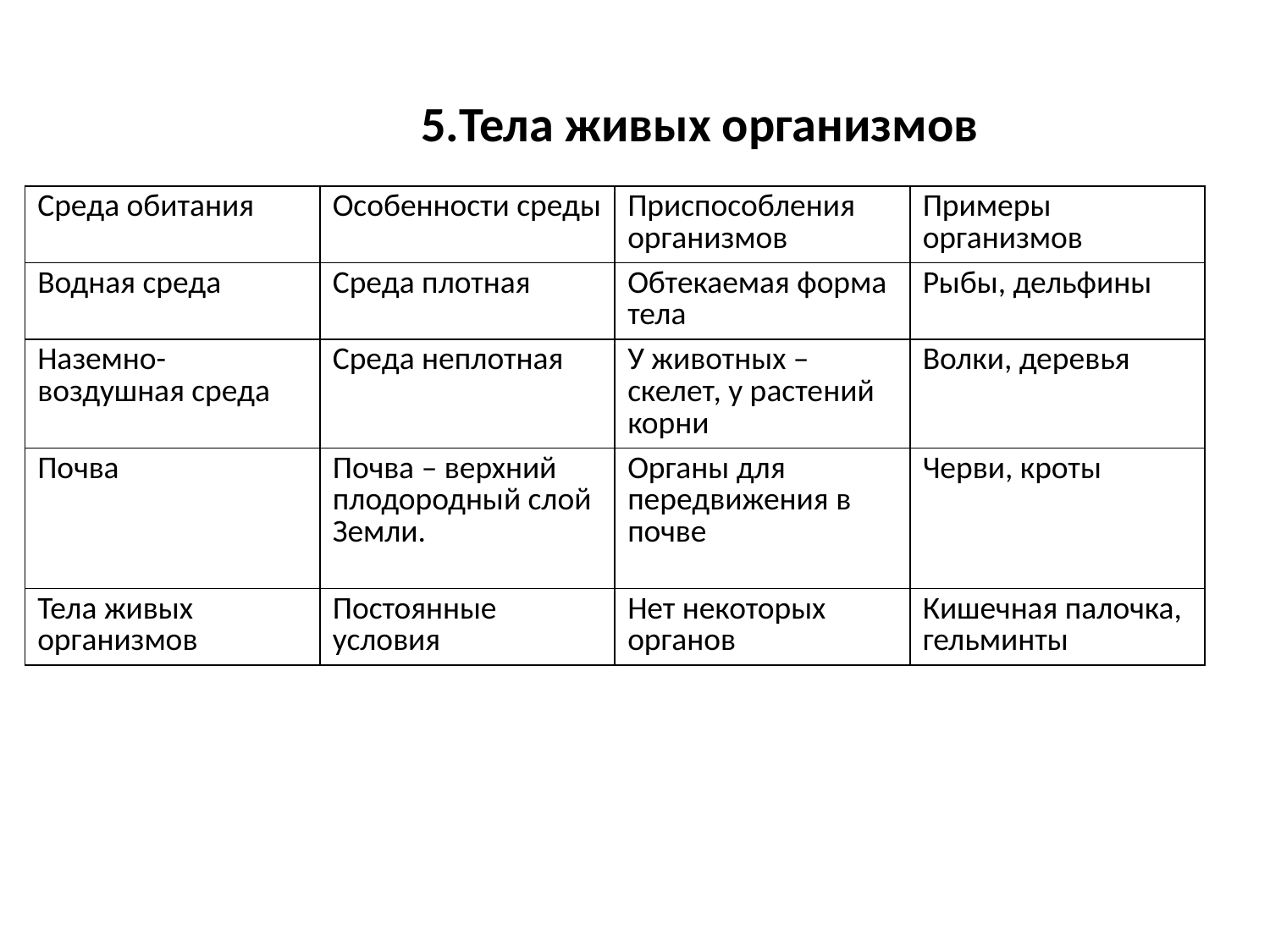

5.Тела живых организмов
| Среда обитания | Особенности среды | Приспособления организмов | Примеры организмов |
| --- | --- | --- | --- |
| Водная среда | Среда плотная | Обтекаемая форма тела | Рыбы, дельфины |
| Наземно-воздушная среда | Среда неплотная | У животных – скелет, у растений корни | Волки, деревья |
| Почва | Почва – верхний плодородный слой Земли. | Органы для передвижения в почве | Черви, кроты |
| Тела живых организмов | Постоянные условия | Нет некоторых органов | Кишечная палочка, гельминты |